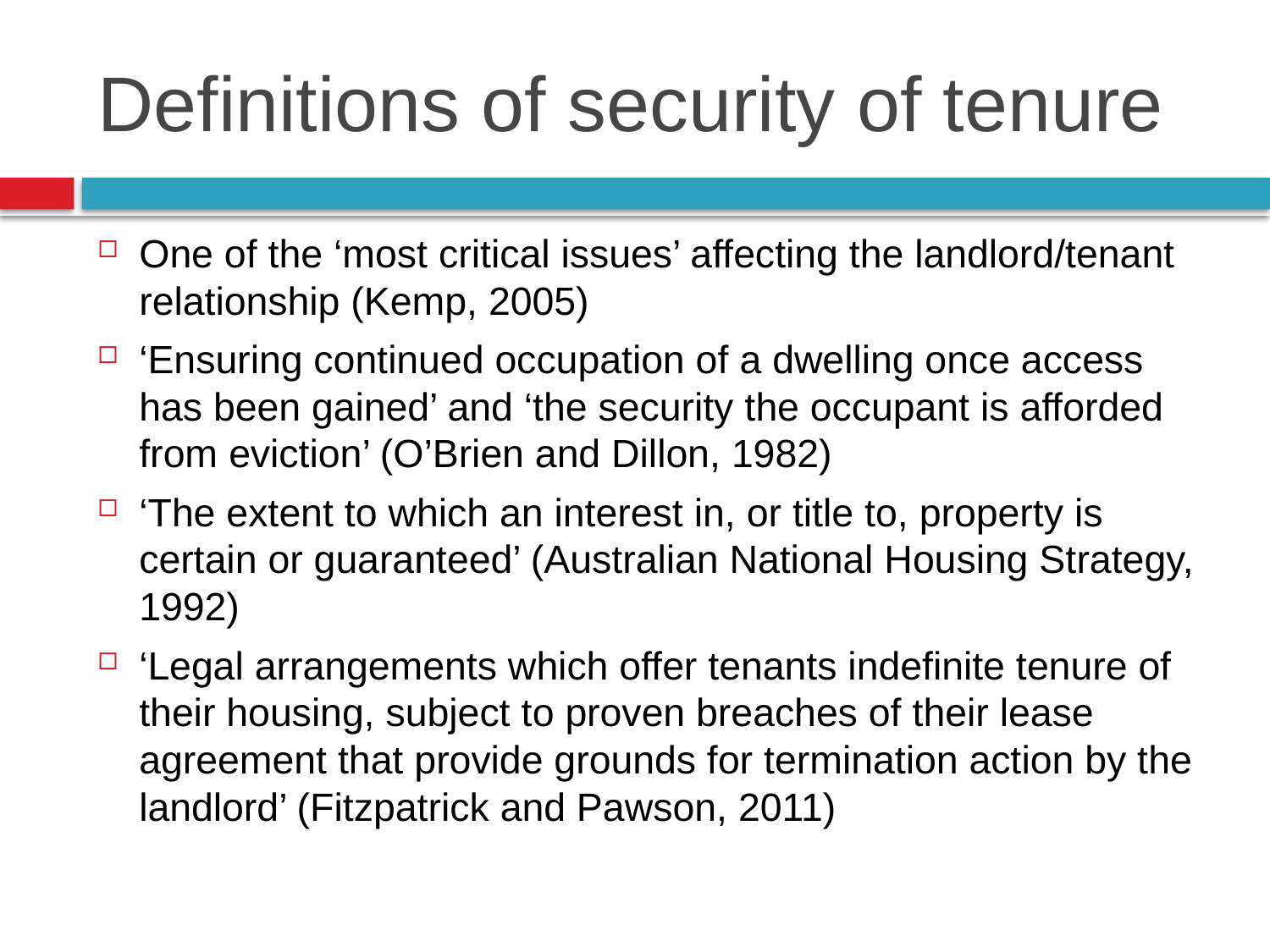

# Definitions of security of tenure
One of the ‘most critical issues’ affecting the landlord/tenant relationship (Kemp, 2005)
‘Ensuring continued occupation of a dwelling once access has been gained’ and ‘the security the occupant is afforded from eviction’ (O’Brien and Dillon, 1982)
‘The extent to which an interest in, or title to, property is certain or guaranteed’ (Australian National Housing Strategy, 1992)
‘Legal arrangements which offer tenants indefinite tenure of their housing, subject to proven breaches of their lease agreement that provide grounds for termination action by the landlord’ (Fitzpatrick and Pawson, 2011)